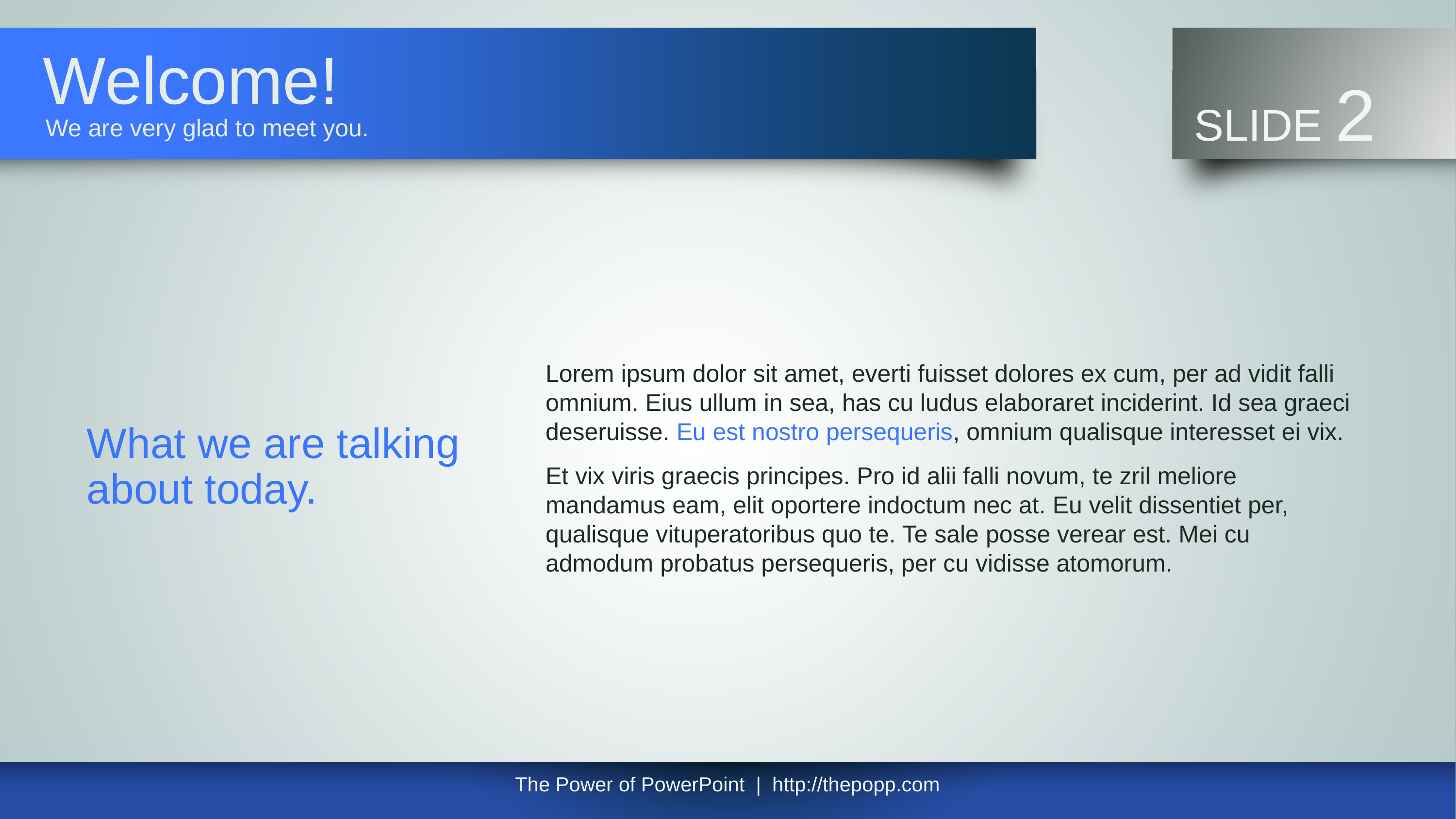

# Welcome!
 SLIDE 2
We are very glad to meet you.
What we are talking about today.
Lorem ipsum dolor sit amet, everti fuisset dolores ex cum, per ad vidit falli omnium. Eius ullum in sea, has cu ludus elaboraret inciderint. Id sea graeci deseruisse. Eu est nostro persequeris, omnium qualisque interesset ei vix.
Et vix viris graecis principes. Pro id alii falli novum, te zril meliore mandamus eam, elit oportere indoctum nec at. Eu velit dissentiet per, qualisque vituperatoribus quo te. Te sale posse verear est. Mei cu admodum probatus persequeris, per cu vidisse atomorum.
The Power of PowerPoint  |  http://thepopp.com